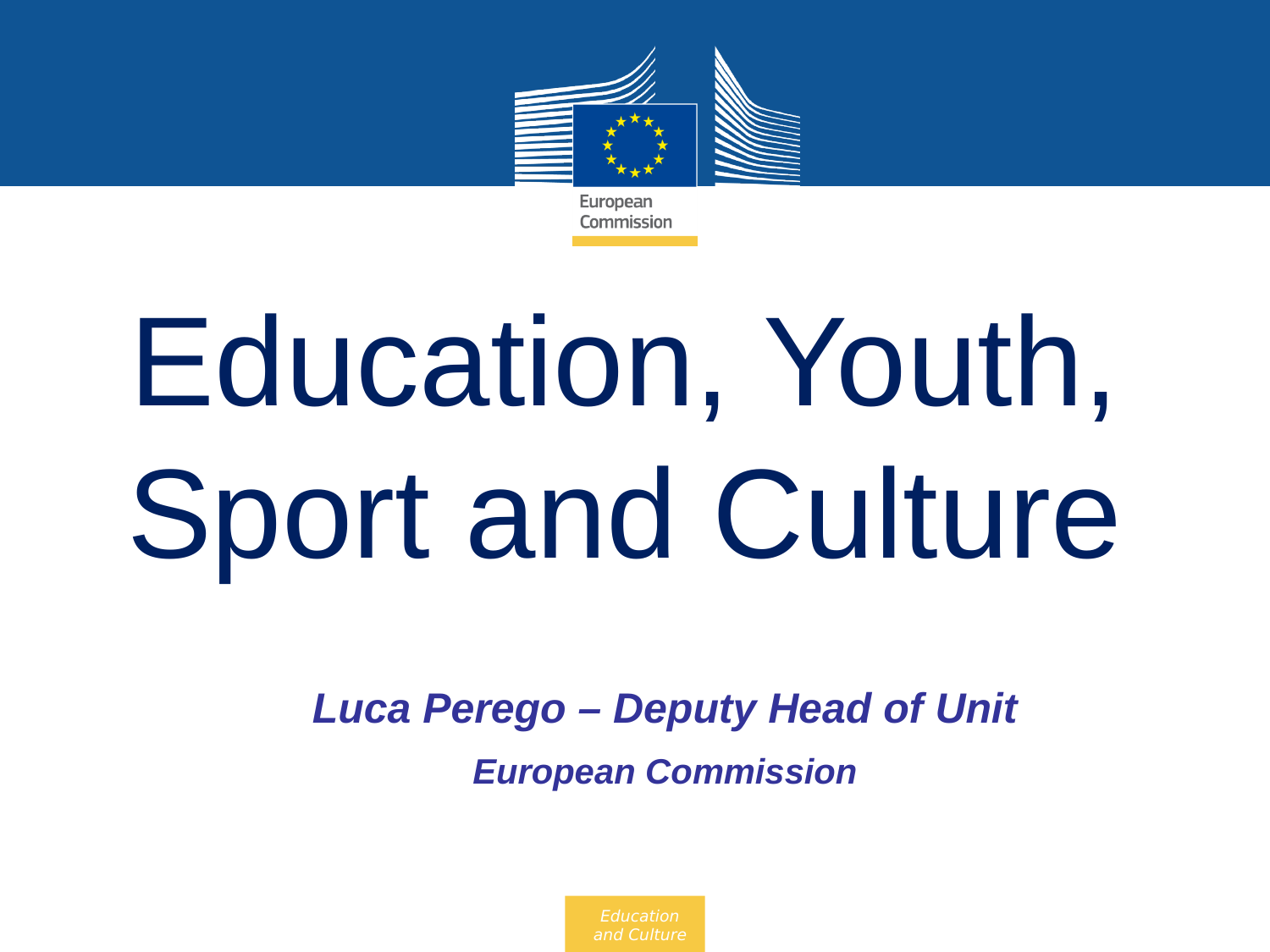

Education, Youth, Sport and Culture
Luca Perego – Deputy Head of Unit
European Commission